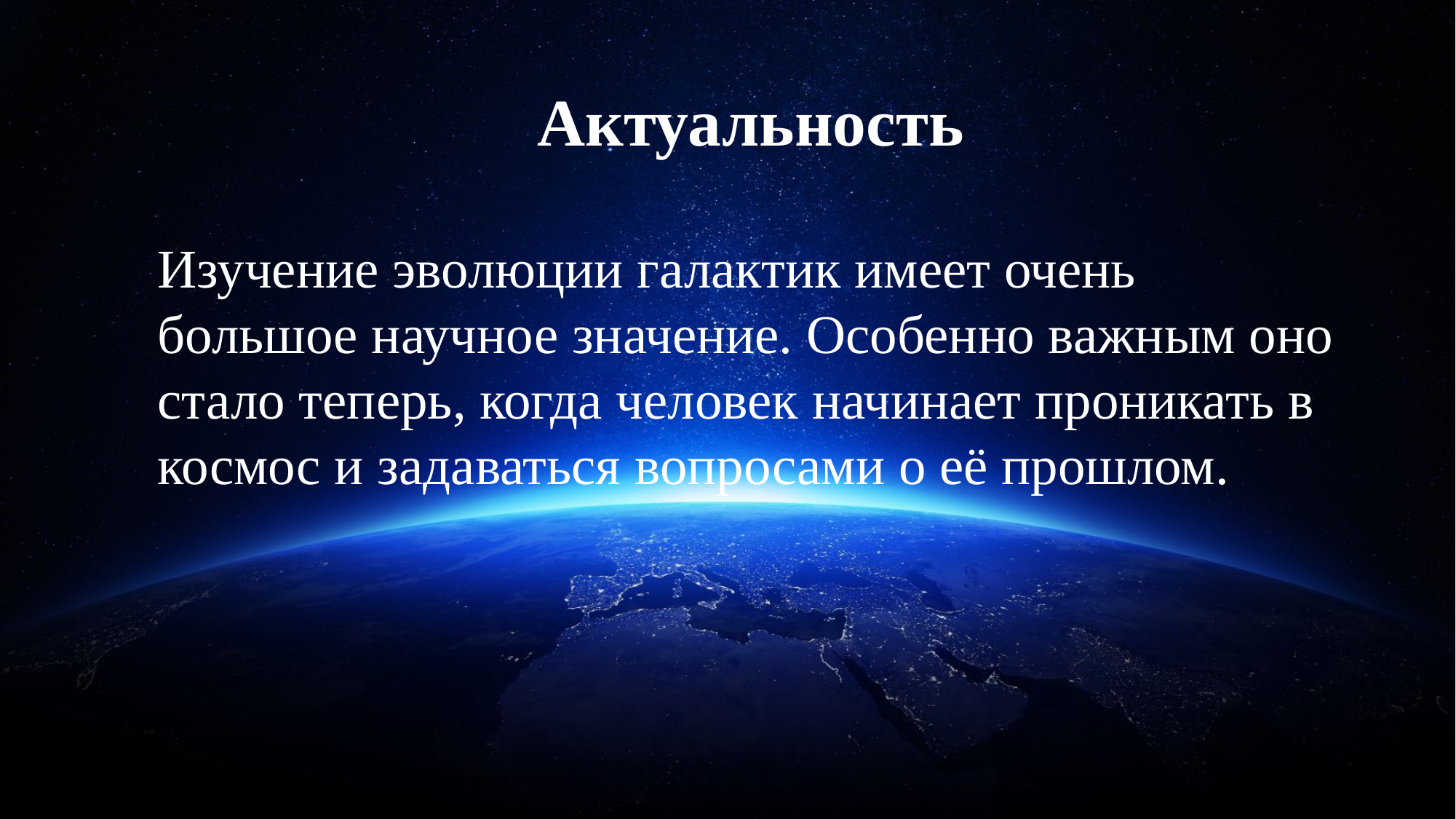

# Актуальность
Изучение эволюции галактик имеет очень большое научное значение. Особенно важным оно стало теперь, когда человек начинает проникать в космос и задаваться вопросами о её прошлом.